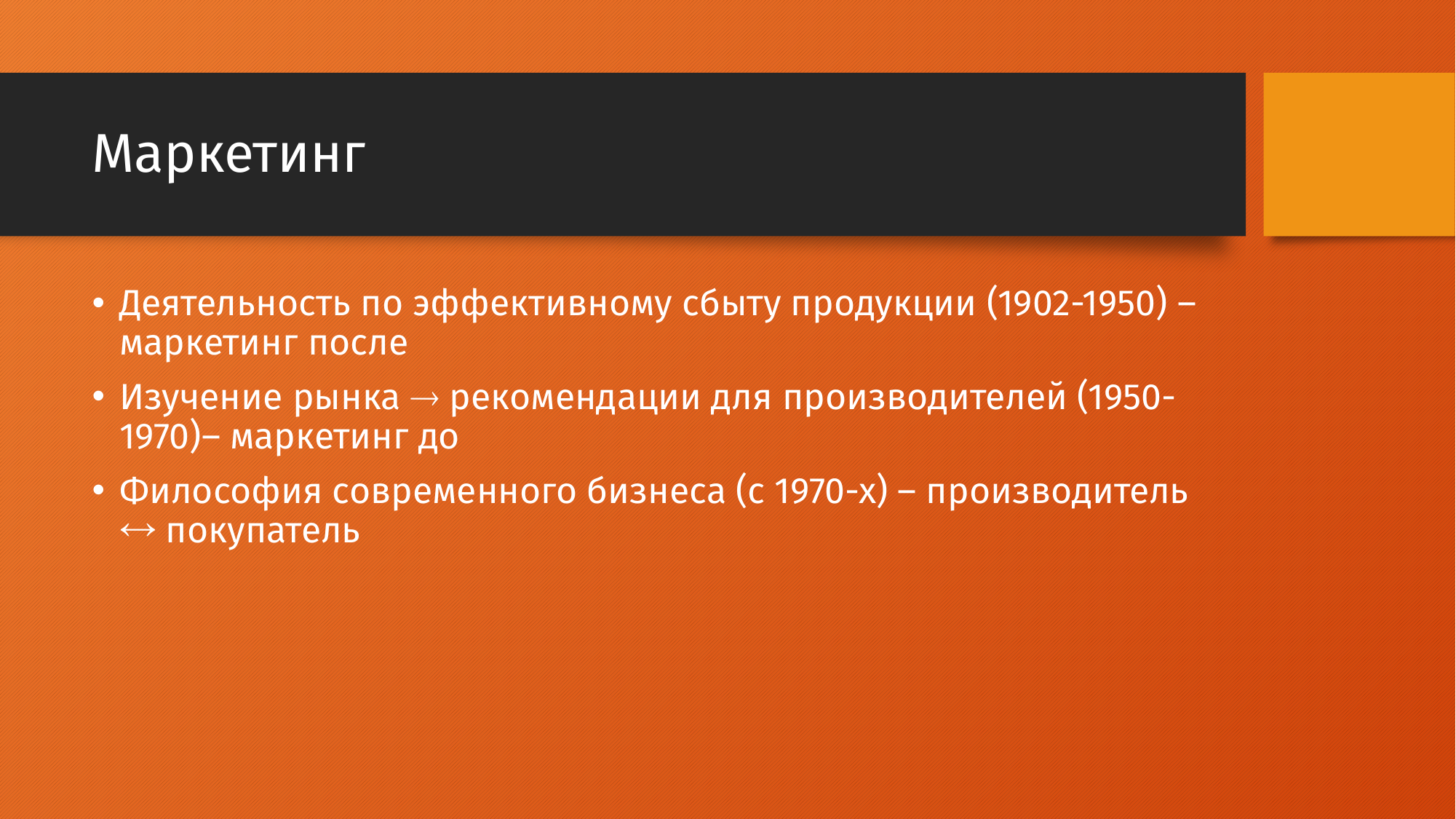

# Маркетинг
Деятельность по эффективному сбыту продукции (1902-1950) – маркетинг после
Изучение рынка → рекомендации для производителей (1950-1970)– маркетинг до
Философия современного бизнеса (с 1970-х) – производитель ↔ покупатель